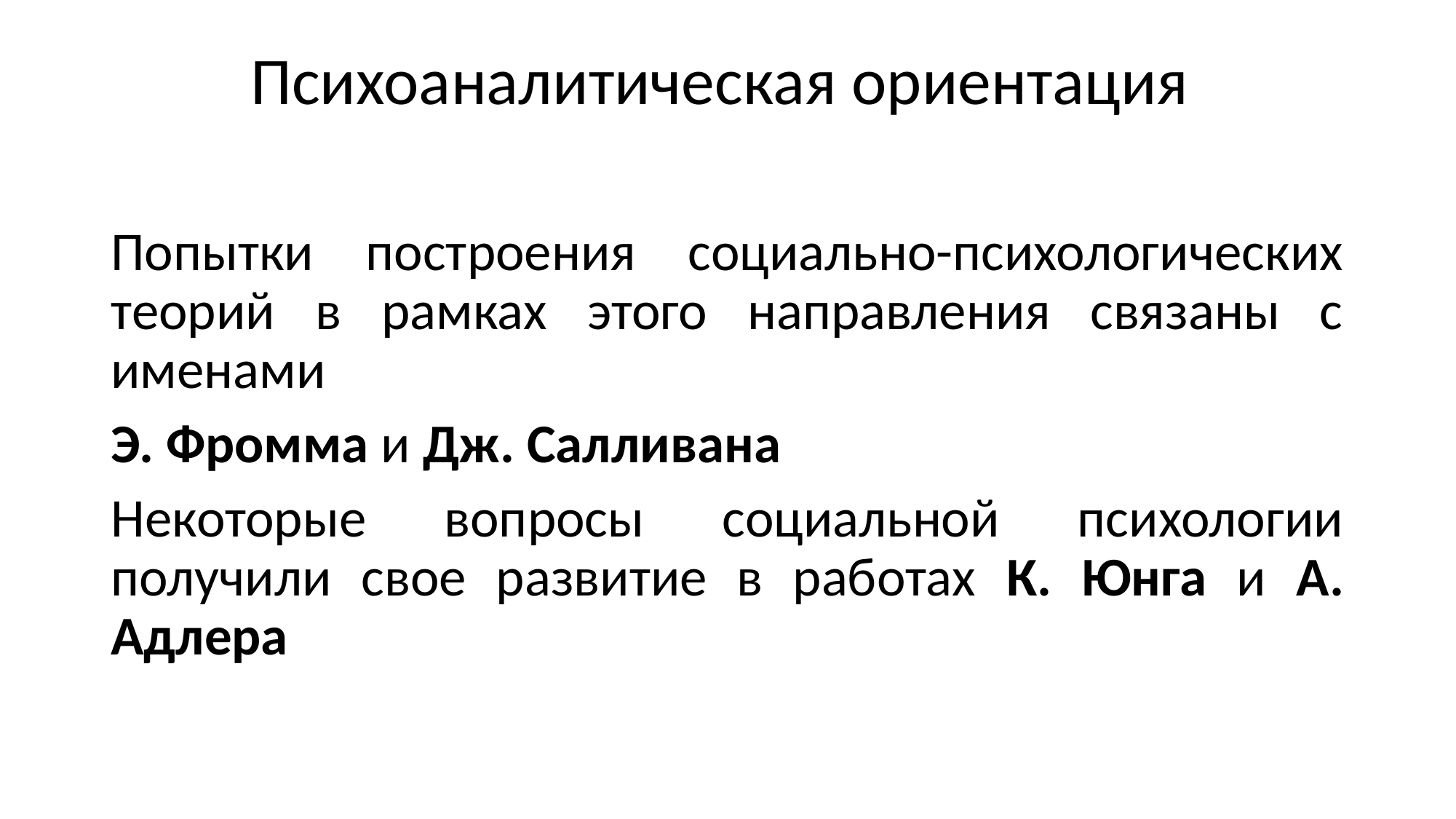

# Психоаналитическая ориентация
Попытки построения социально-психологических теорий в рамках этого направления связаны с именами
Э. Фромма и Дж. Салливана
Некоторые вопросы социальной психологии получили свое развитие в работах К. Юнга и А. Адлера